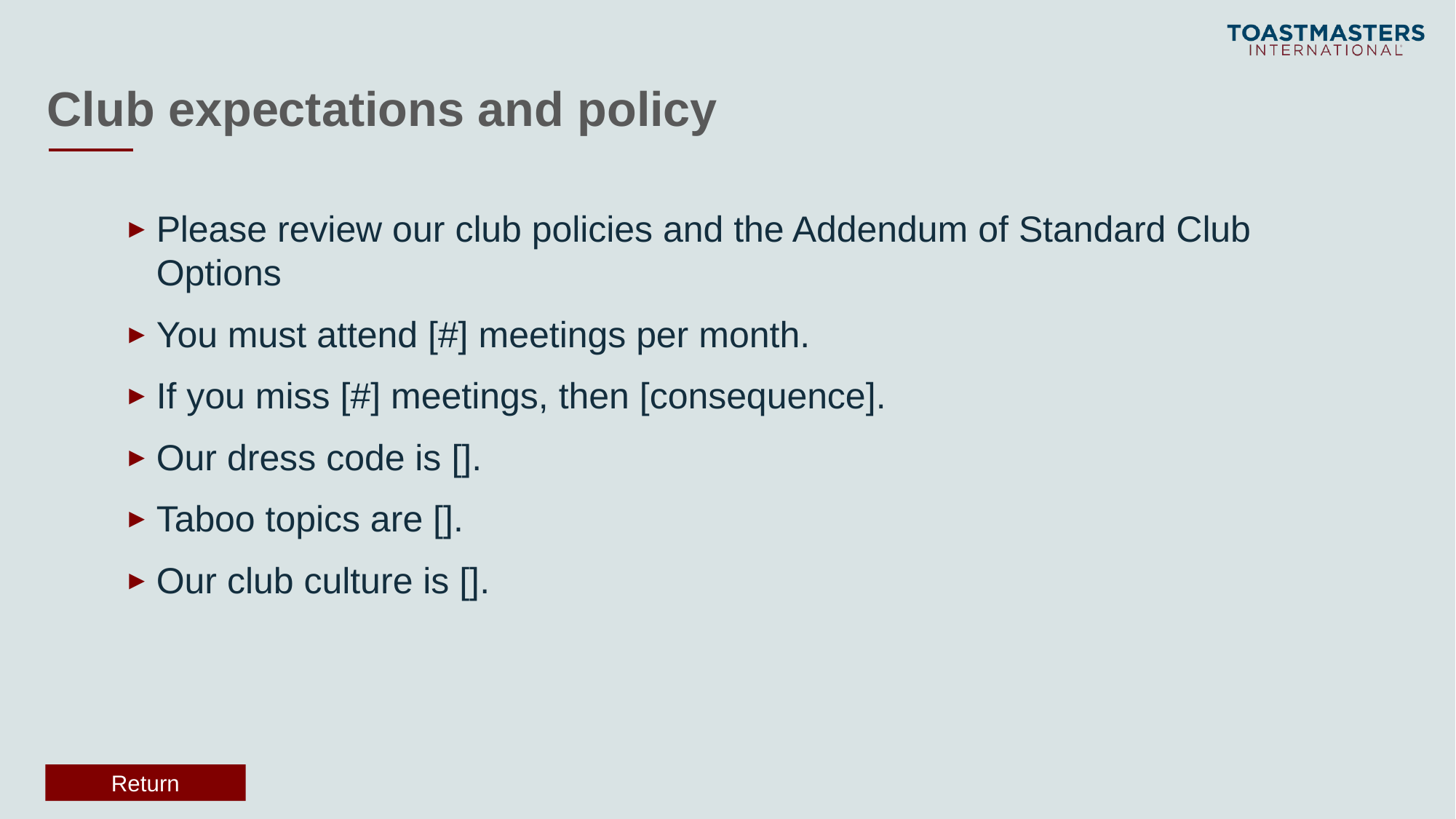

# Club expectations and policy
Please review our club policies and the Addendum of Standard Club Options
You must attend [#] meetings per month.
If you miss [#] meetings, then [consequence].
Our dress code is [].
Taboo topics are [].
Our club culture is [].
Return